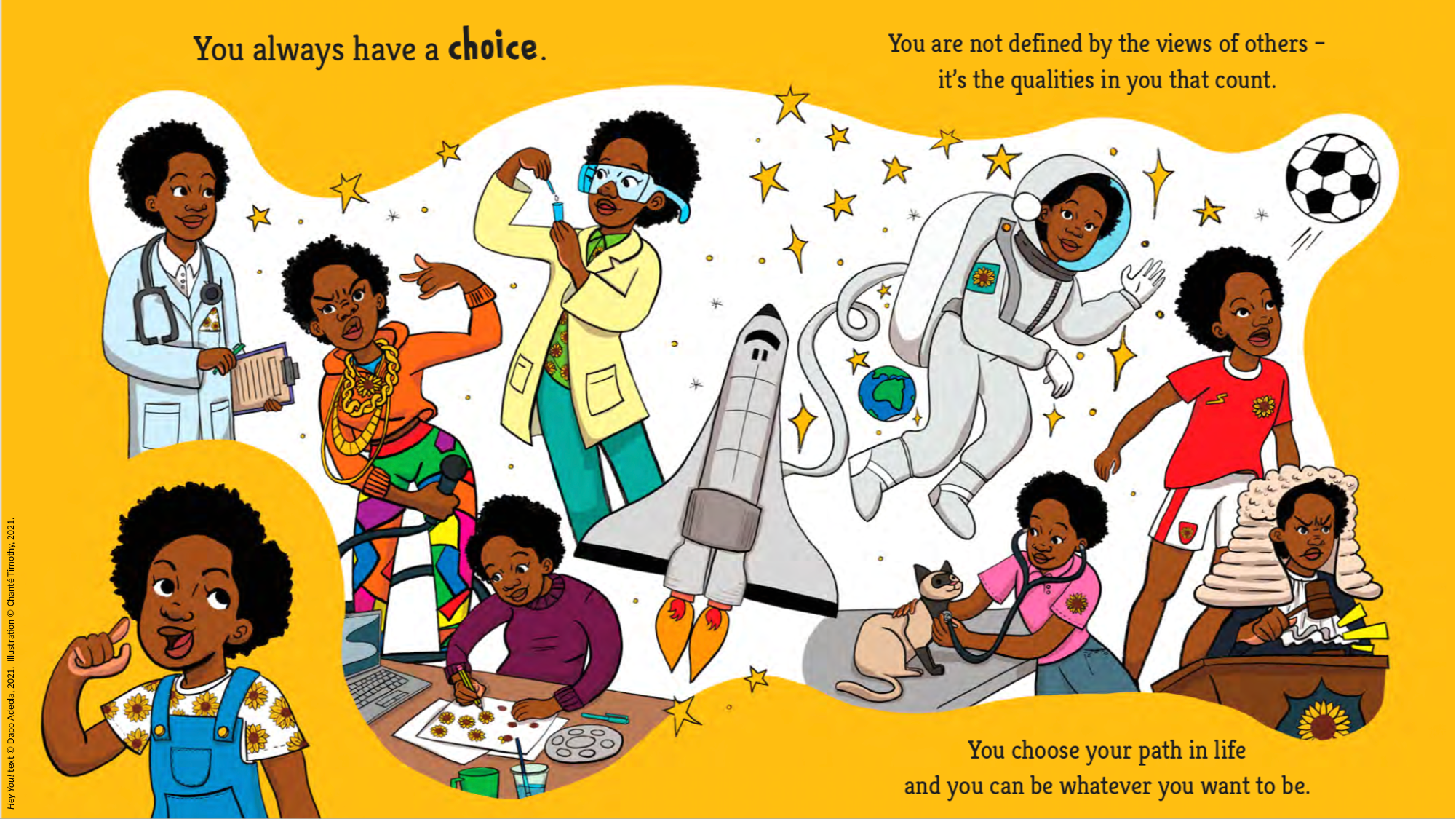

Hey You! text © Dapo Adeola, 2021.  Illustration © Chanté Timothy, 2021.